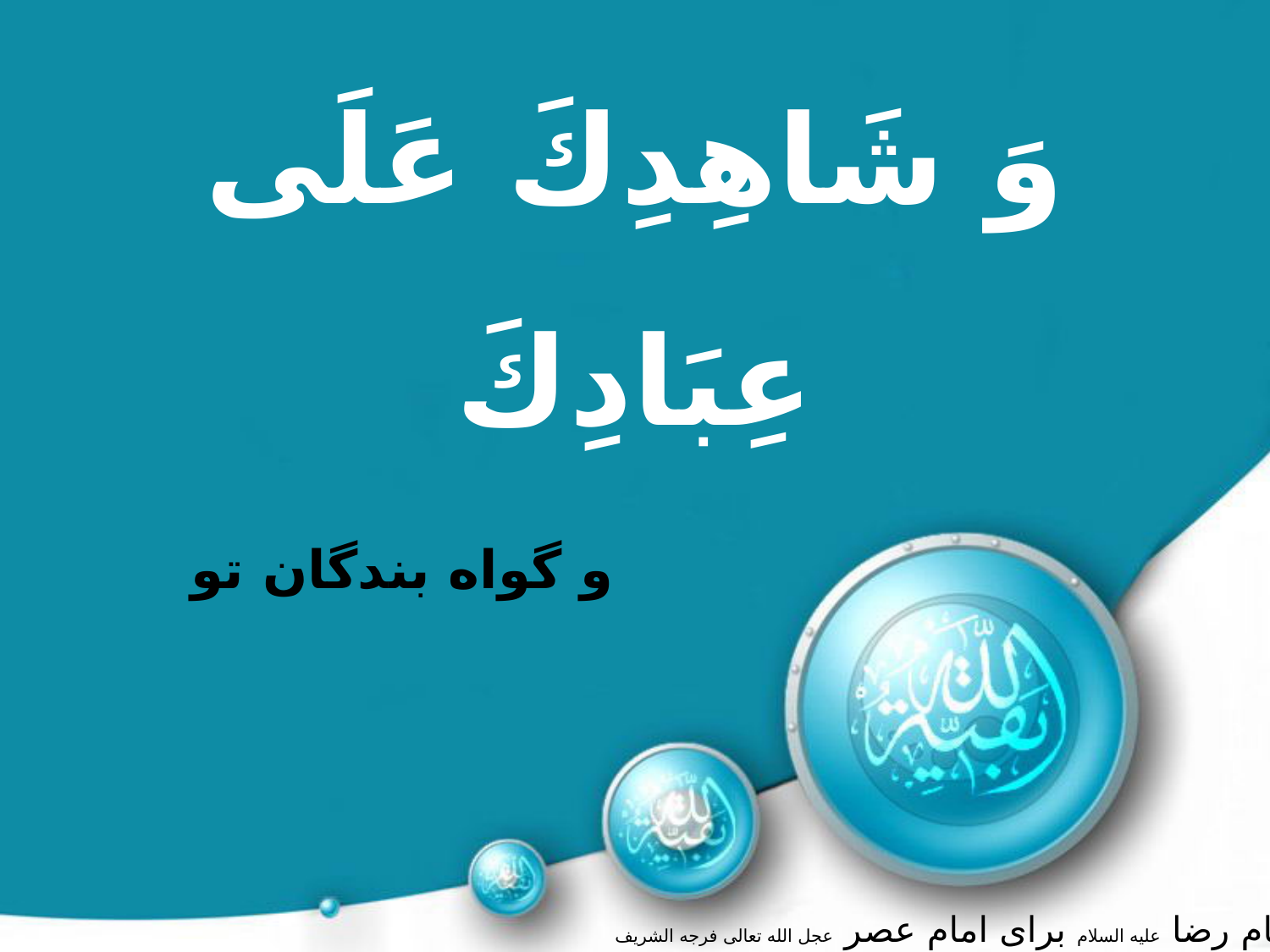

وَ شَاهِدِكَ عَلَى عِبَادِكَ
و گواه بندگان تو